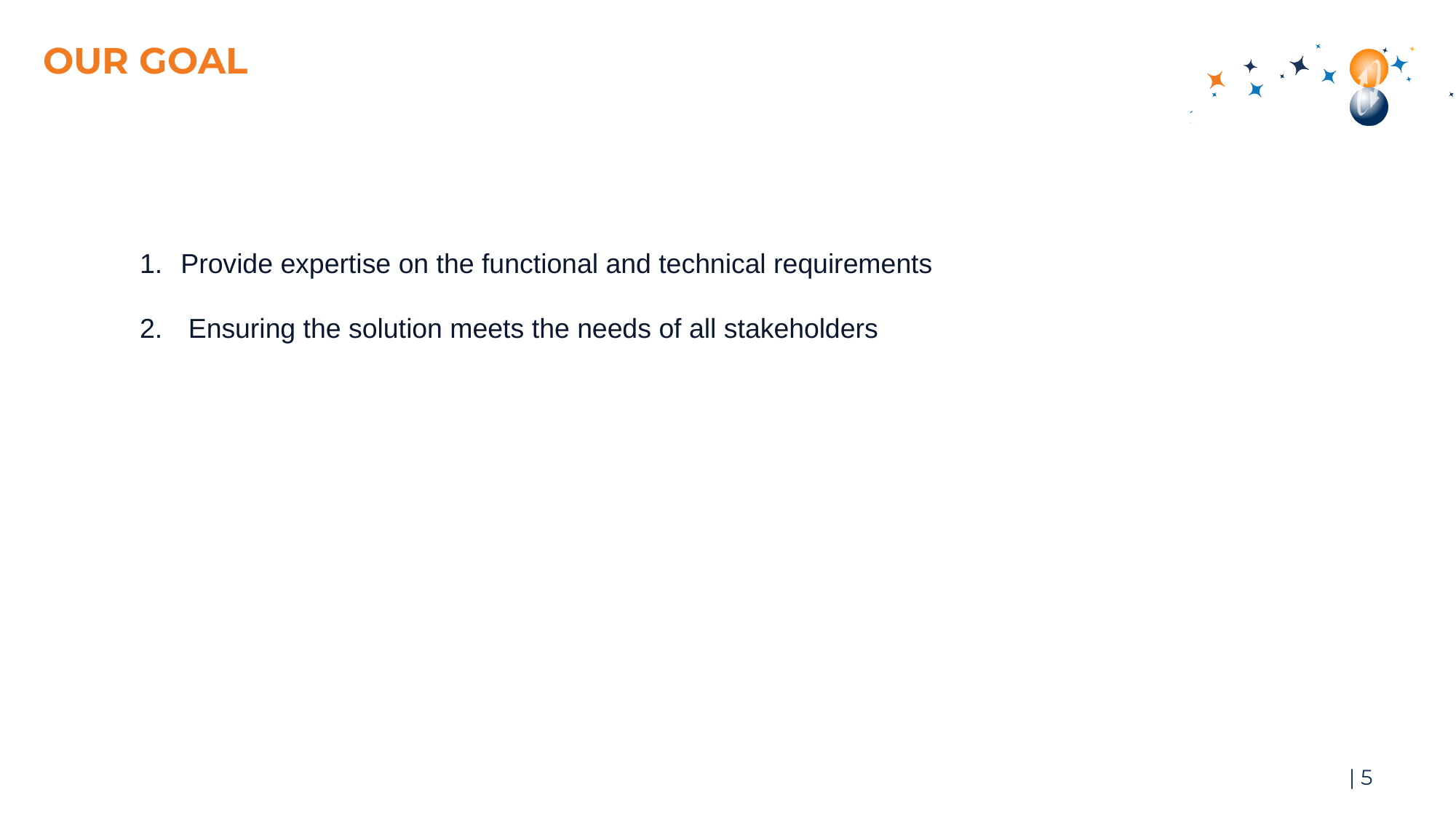

# OUR GOAL
Provide expertise on the functional and technical requirements
 Ensuring the solution meets the needs of all stakeholders